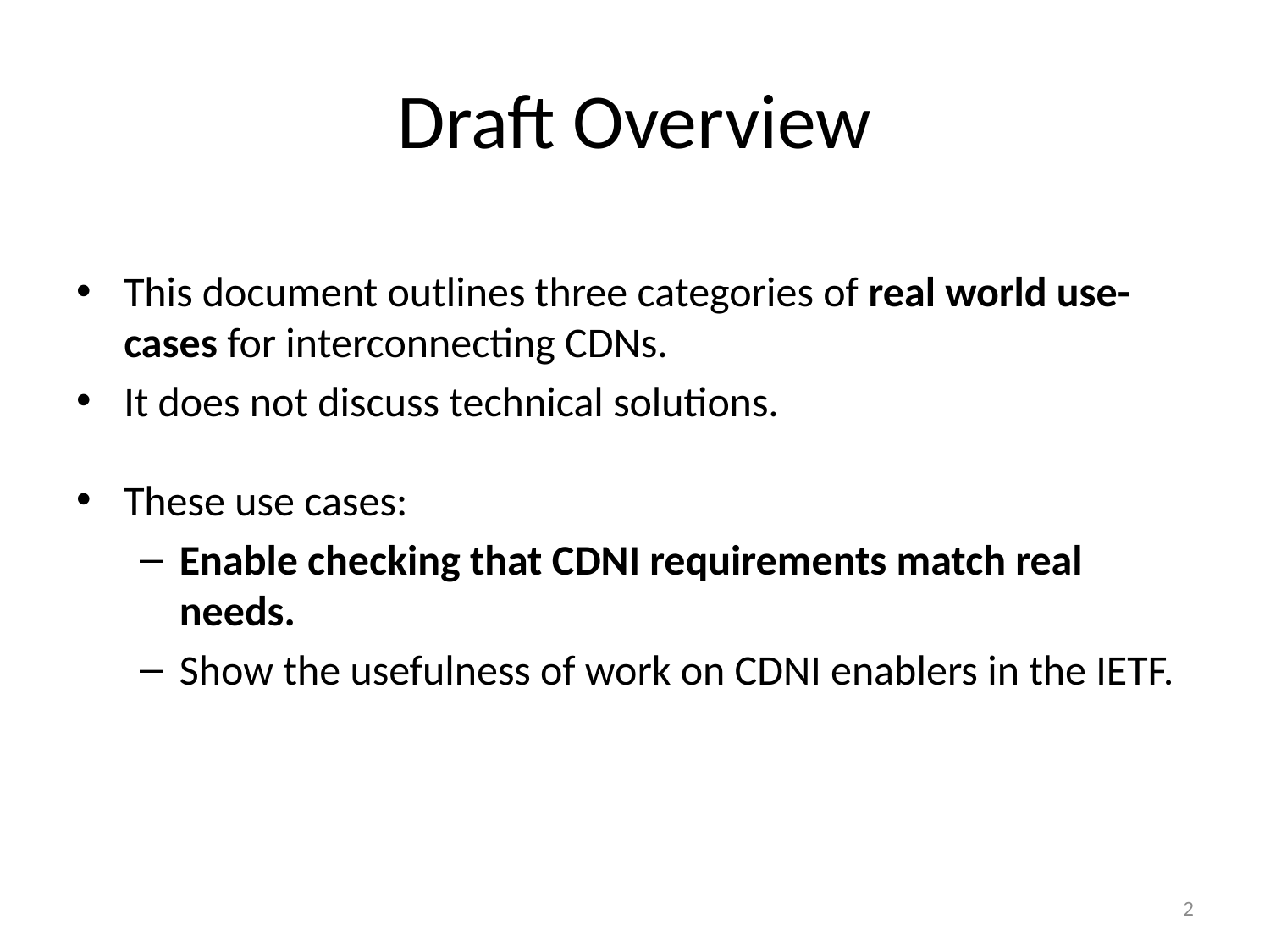

# Draft Overview

This document outlines three categories of real world use-cases for interconnecting CDNs.
It does not discuss technical solutions.

These use cases:
Enable checking that CDNI requirements match real needs.
Show the usefulness of work on CDNI enablers in the IETF.
2